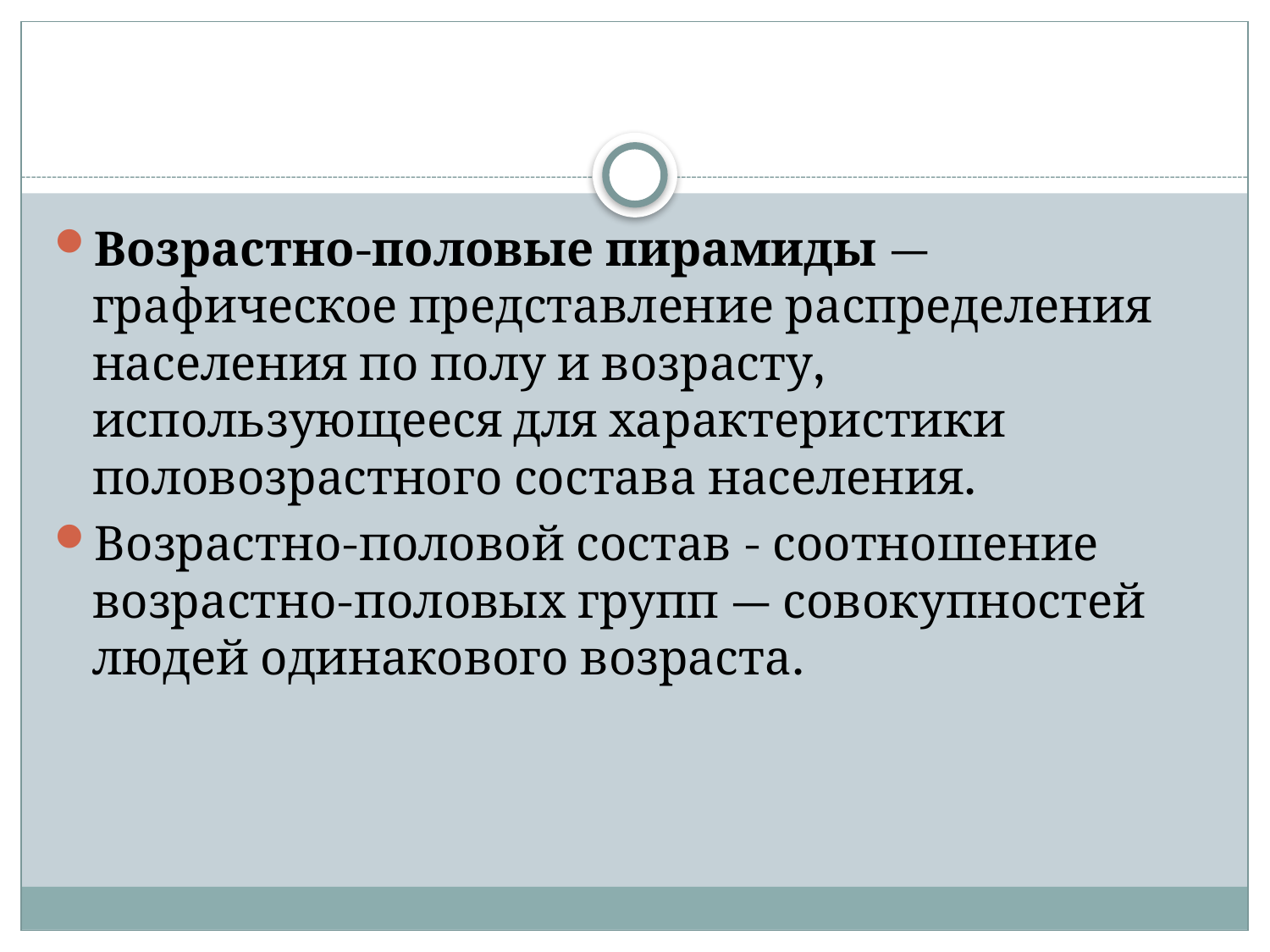

#
Возрастно-половые пирамиды — графическое представление распределения населения по полу и возрасту, использующееся для характеристики половозрастного состава населения.
Возрастно-половой состав - соотношение возрастно-половых групп — совокупностей людей одинакового возраста.